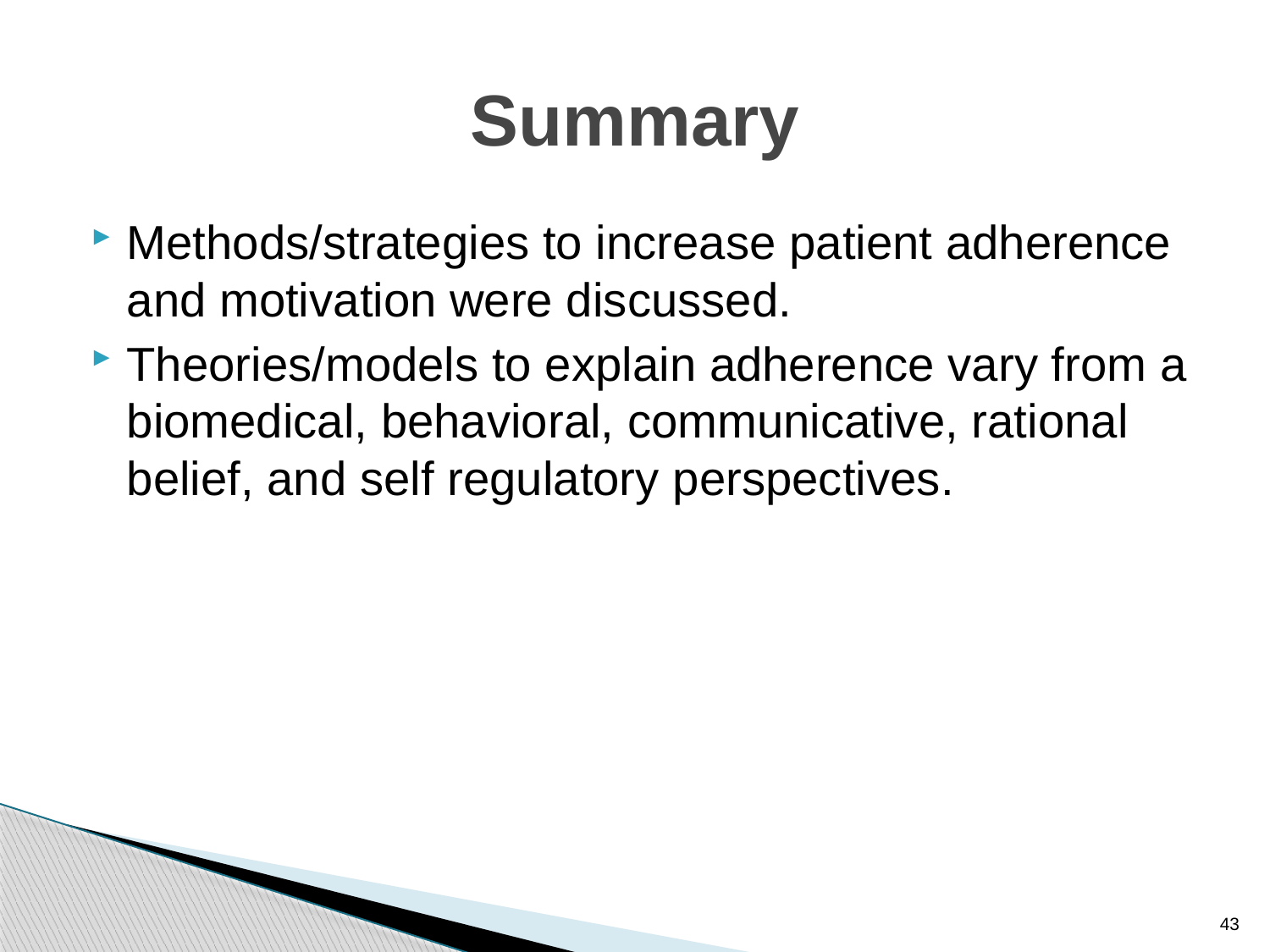

# Summary
Methods/strategies to increase patient adherence and motivation were discussed.
Theories/models to explain adherence vary from a biomedical, behavioral, communicative, rational belief, and self regulatory perspectives.

43